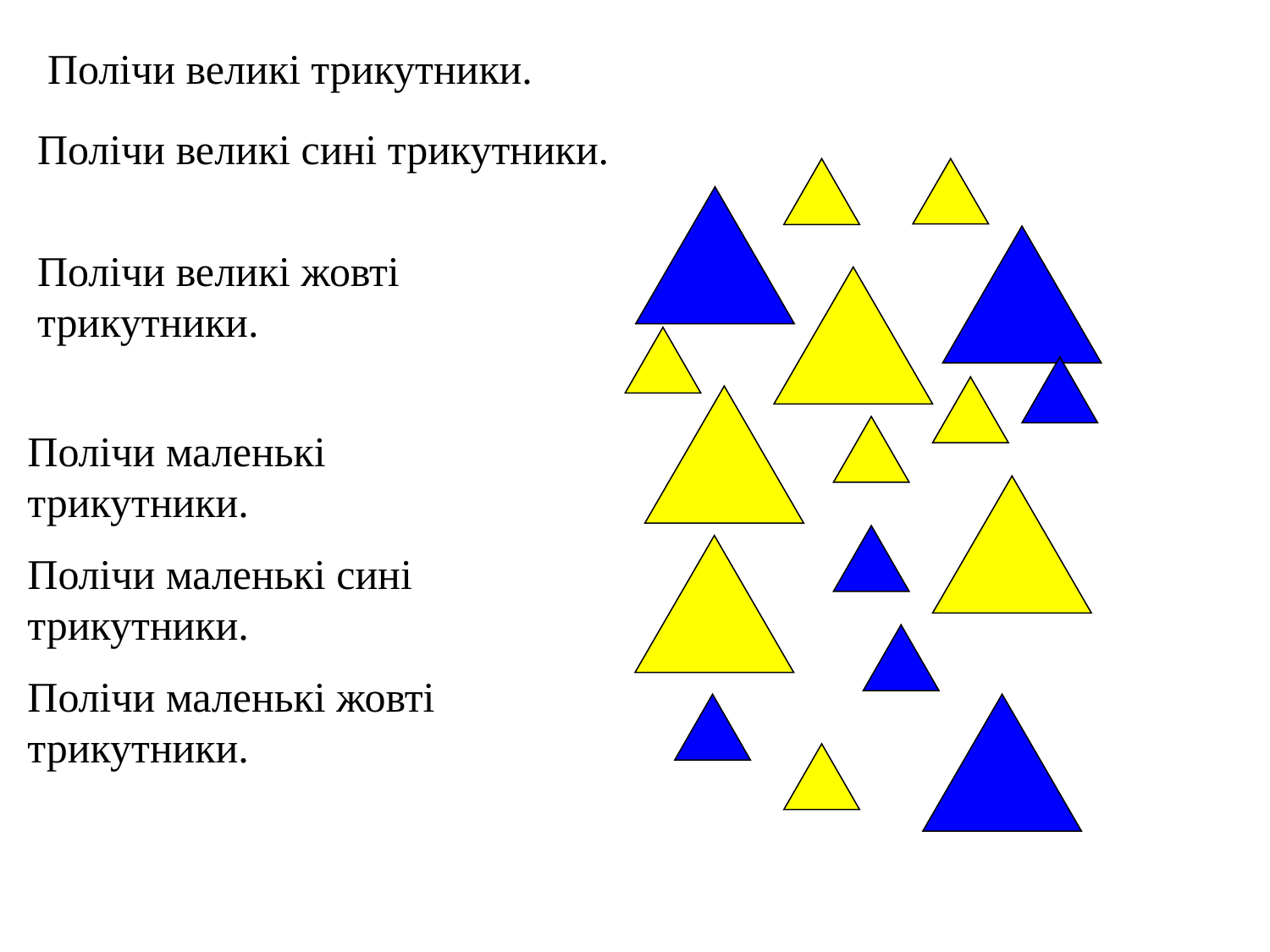

Полічи великі трикутники.
Полічи великі сині трикутники.

Полічи великі жовті трикутники.

Полічи маленькі трикутники.
Полічи маленькі сині трикутники.
Полічи маленькі жовті трикутники.